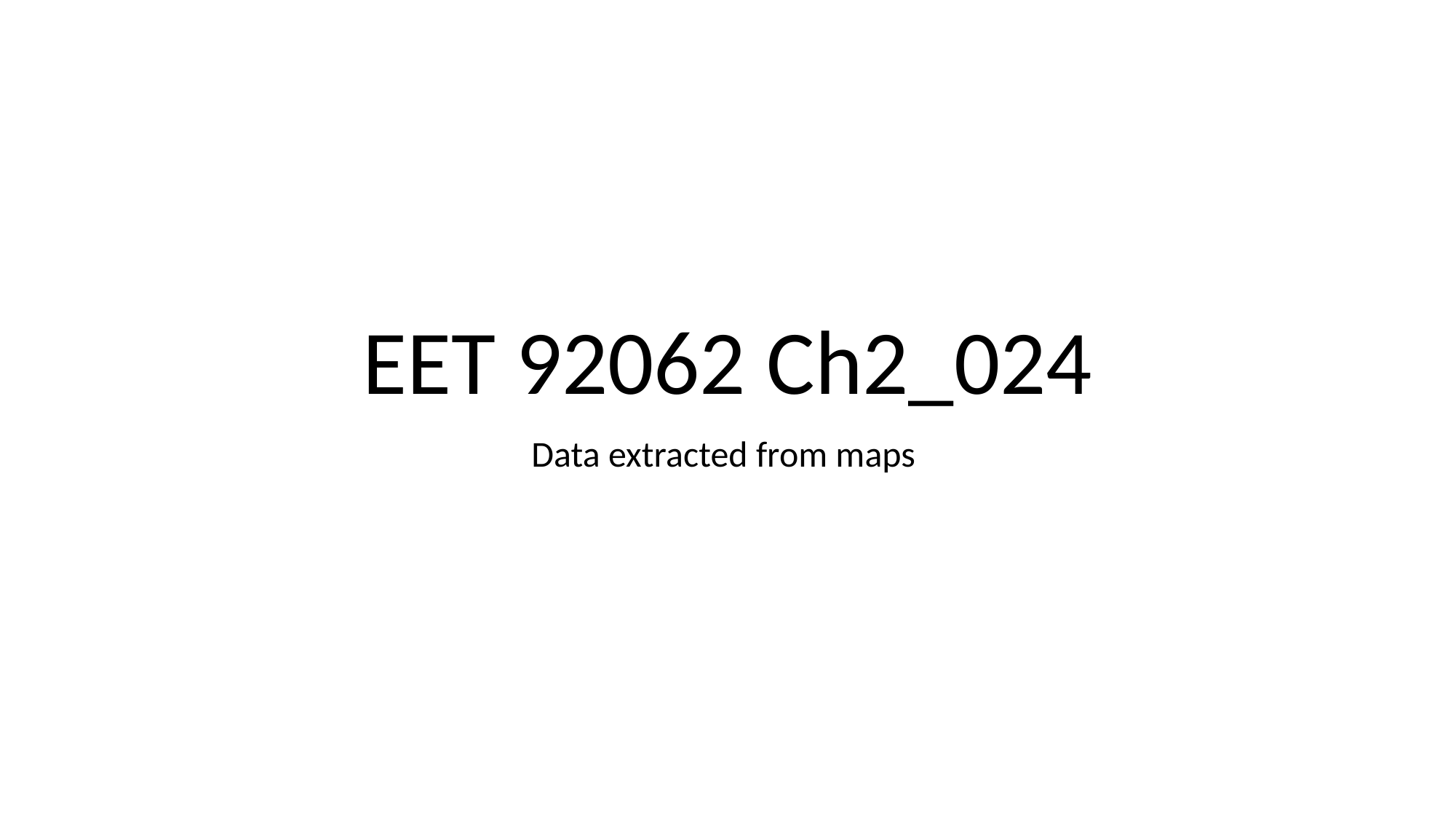

# EET 92062 Ch2_024
Data extracted from maps